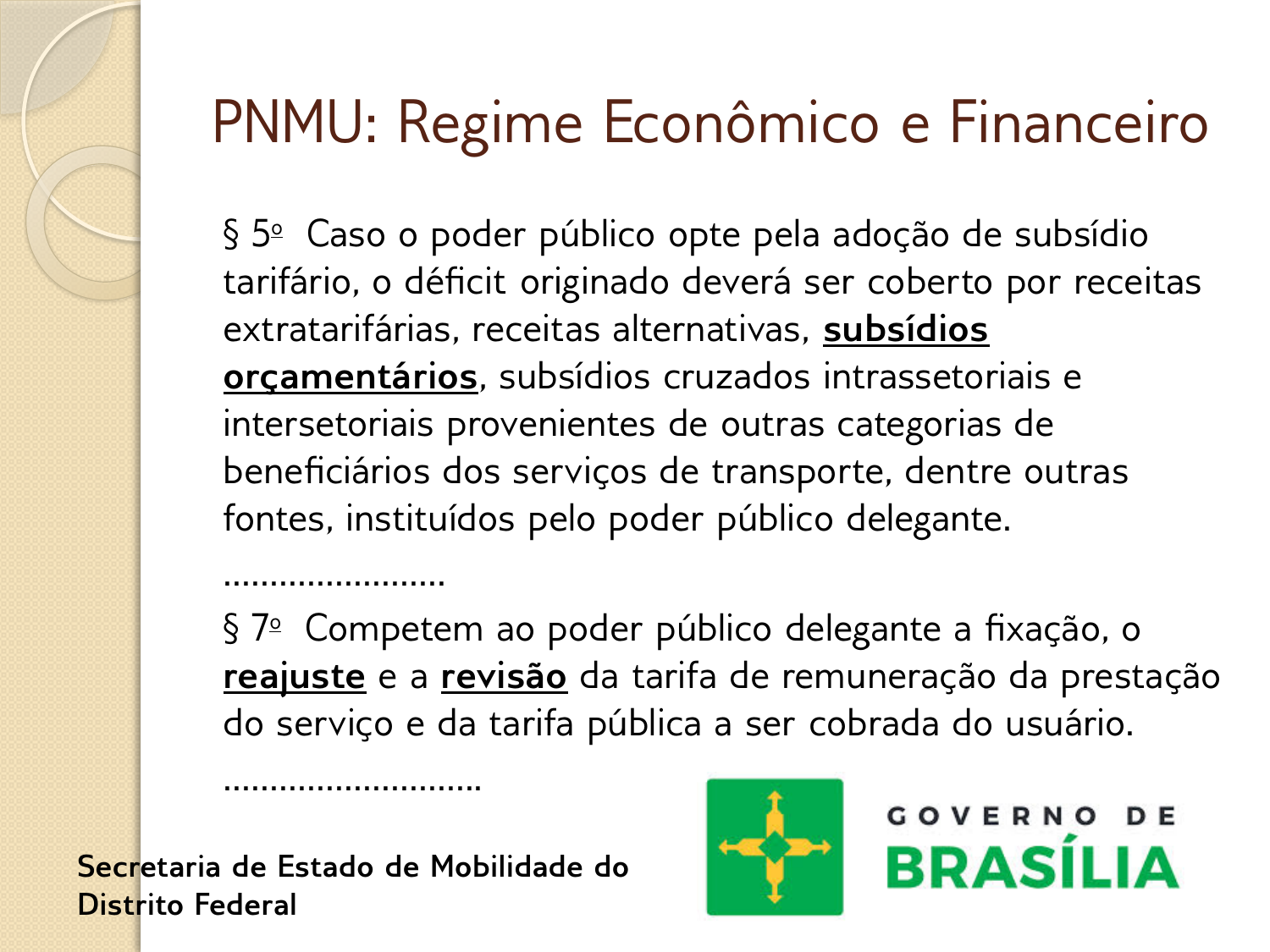

# PNMU: Regime Econômico e Financeiro
§ 5o  Caso o poder público opte pela adoção de subsídio tarifário, o déficit originado deverá ser coberto por receitas extratarifárias, receitas alternativas, subsídios orçamentários, subsídios cruzados intrassetoriais e intersetoriais provenientes de outras categorias de beneficiários dos serviços de transporte, dentre outras fontes, instituídos pelo poder público delegante.
........................
§ 7o  Competem ao poder público delegante a fixação, o reajuste e a revisão da tarifa de remuneração da prestação do serviço e da tarifa pública a ser cobrada do usuário.
............................